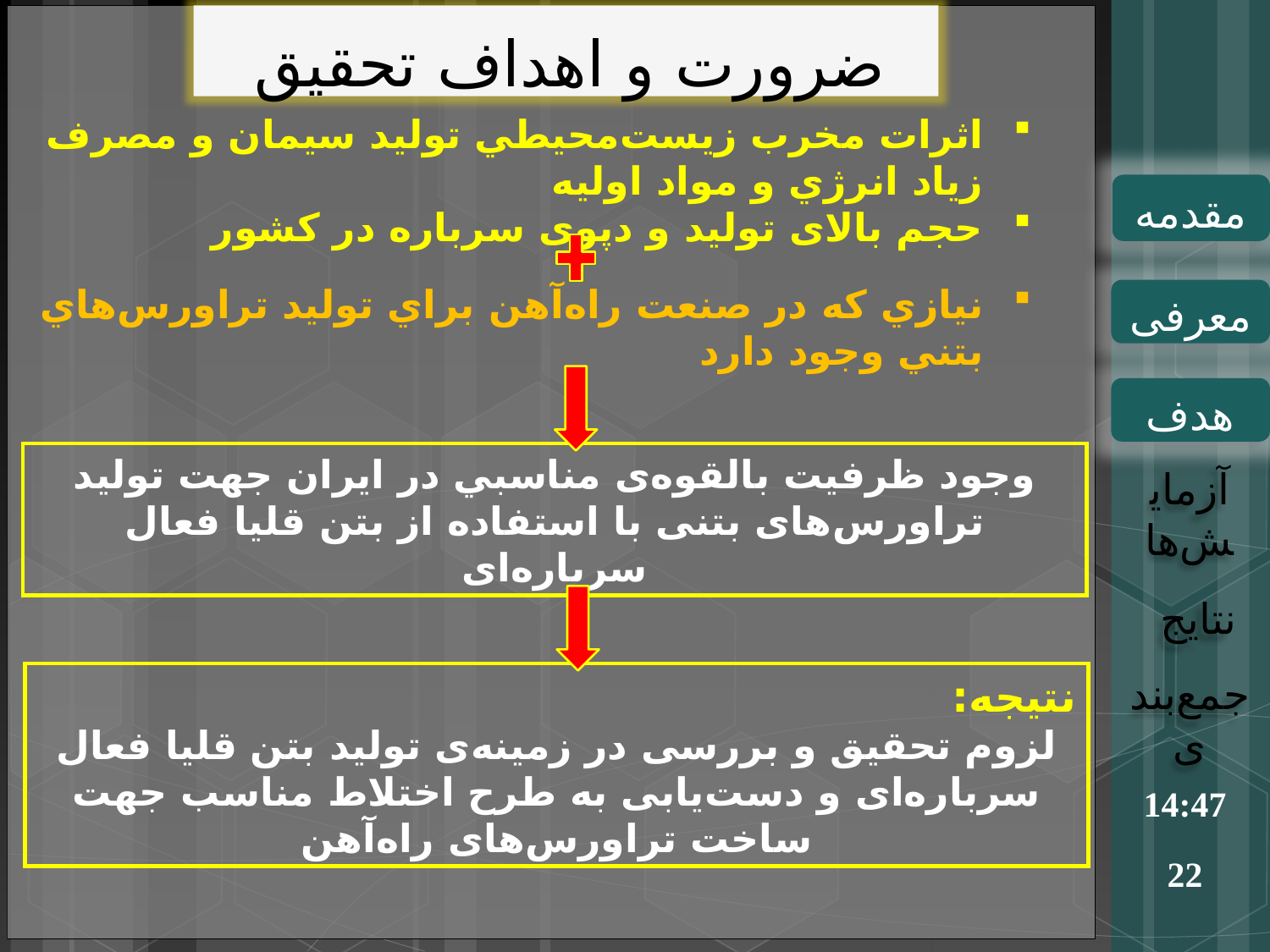

ضرورت و اهداف تحقیق
اثرات مخرب زيست‌محيطي توليد سيمان و مصرف زياد انرژي و مواد اولیه
حجم بالای تولید و دپوی سرباره در کشور
مقدمه

معرفی
نيازي که در صنعت راه‌آهن براي توليد تراورس‌هاي بتني وجود دارد

هدف
وجود ظرفيت بالقوه‌ی مناسبي در ايران جهت تولید تراورس‌های بتنی با استفاده از بتن‌ قلیا فعال سرباره‌ای
آزمایش‌ها
نتایج

جمع‌بندی
نتيجه:
لزوم تحقیق و بررسی در زمینه‌ی تولید بتن قلیا فعال سرباره‌ای و دست‌یابی به طرح اختلاط مناسب جهت ساخت تراورس‌های راه‌آهن